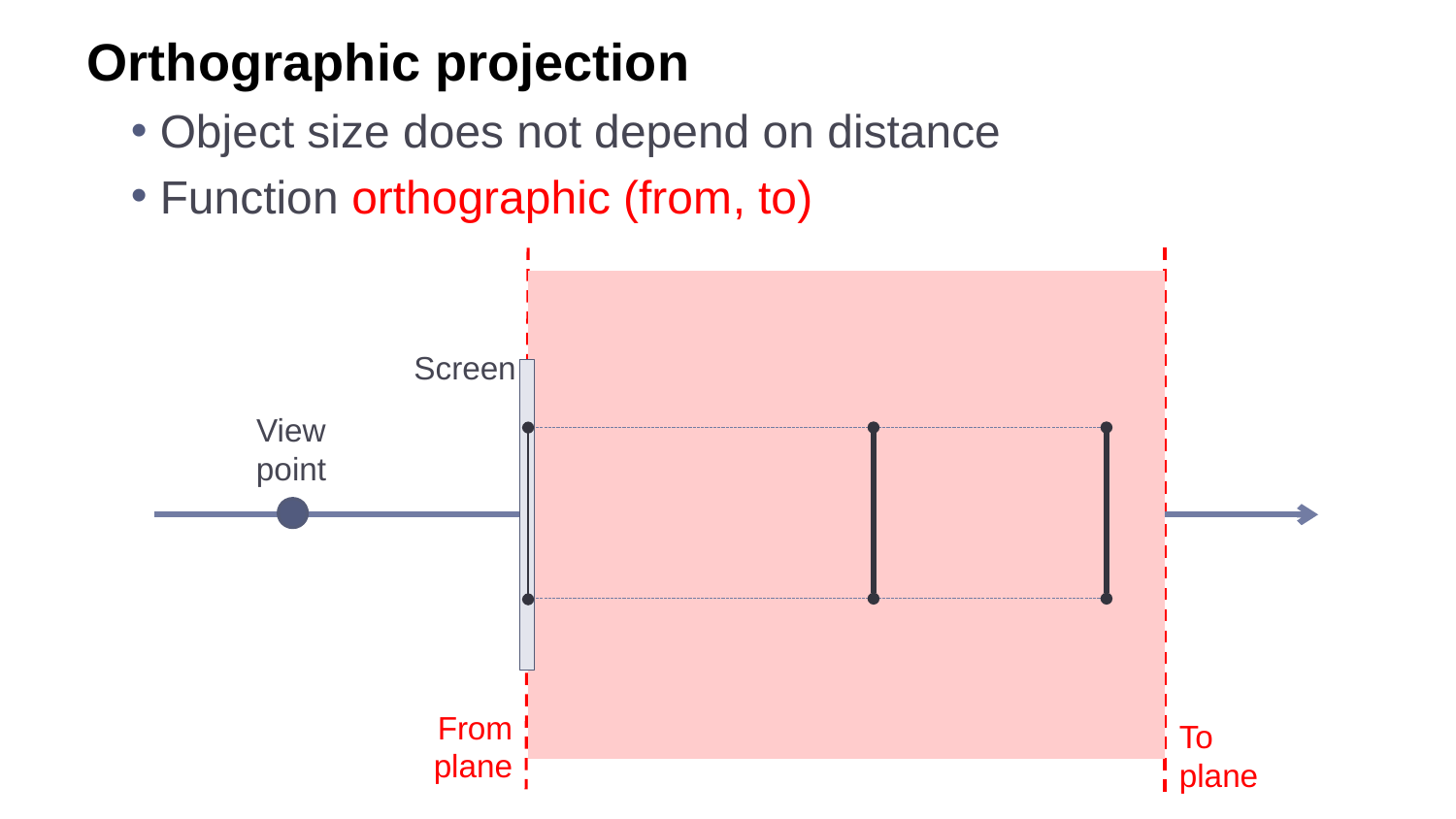

Orthographic projection
Object size does not depend on distance
Function orthographic (from, to)

Screen

View
point

From
plane
To
plane